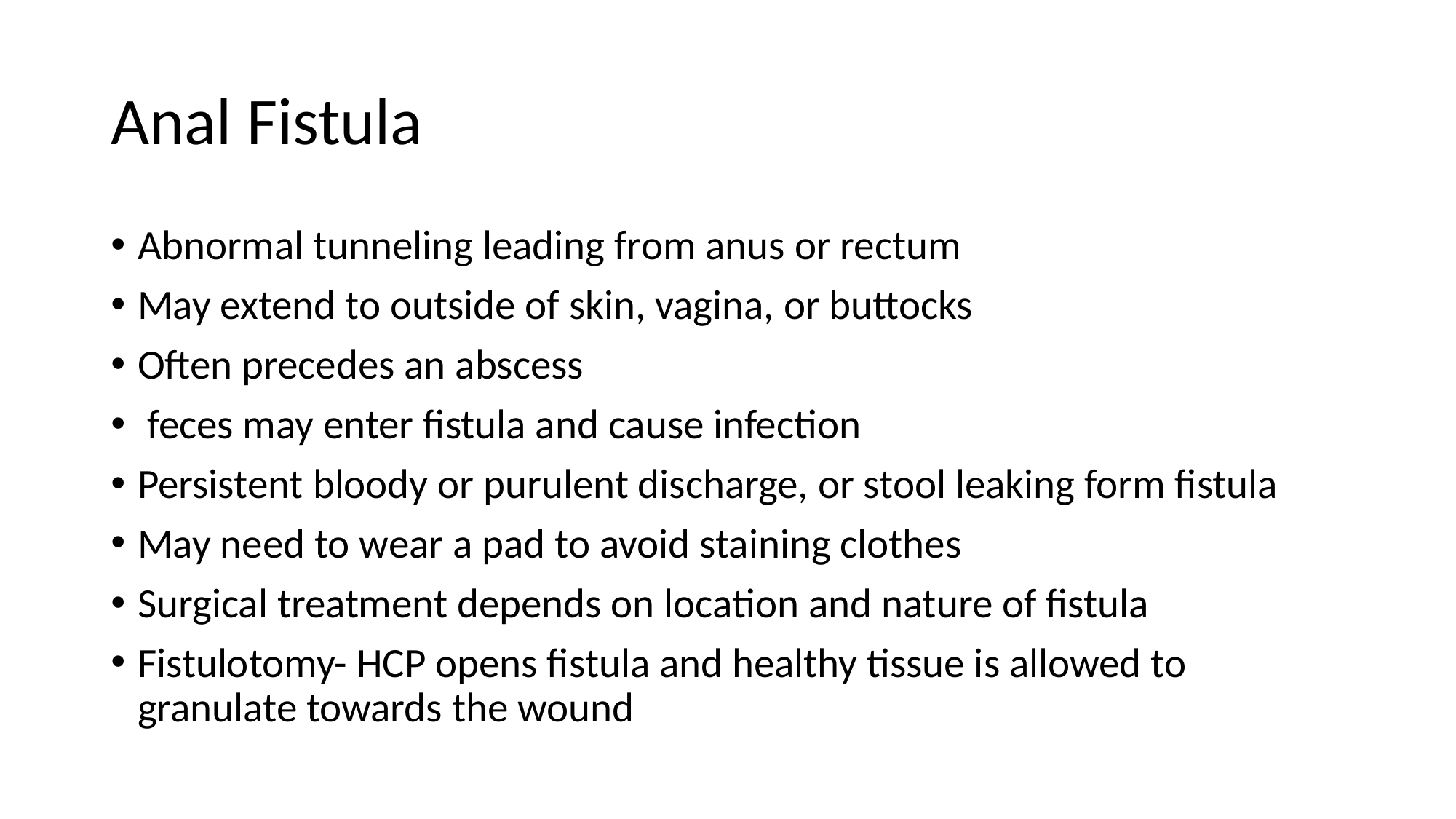

# Anal Fistula
Abnormal tunneling leading from anus or rectum
May extend to outside of skin, vagina, or buttocks
Often precedes an abscess
 feces may enter fistula and cause infection
Persistent bloody or purulent discharge, or stool leaking form fistula
May need to wear a pad to avoid staining clothes
Surgical treatment depends on location and nature of fistula
Fistulotomy- HCP opens fistula and healthy tissue is allowed to granulate towards the wound